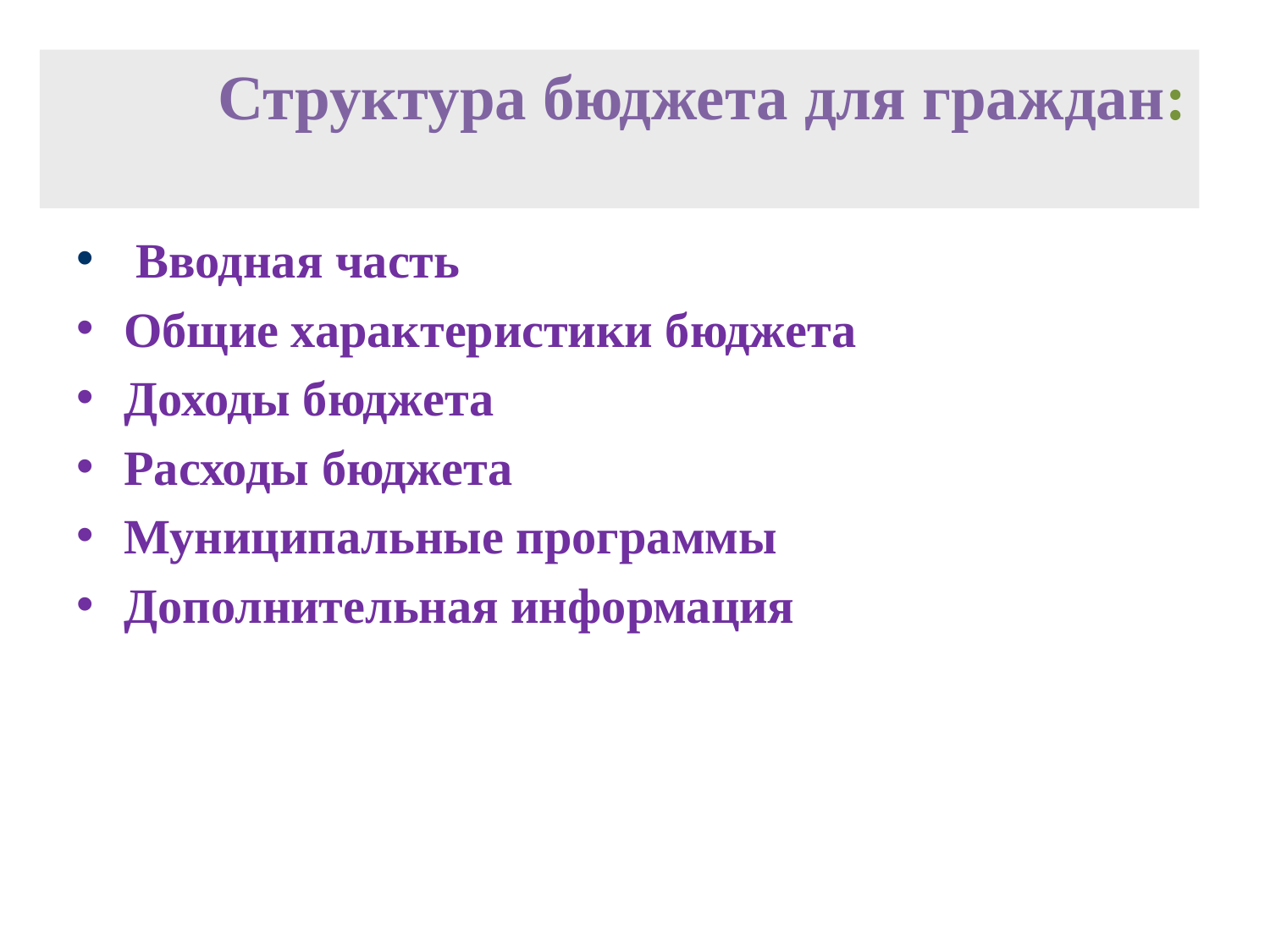

Вводная часть
Общие характеристики бюджета
Доходы бюджета
Расходы бюджета
Муниципальные программы
Дополнительная информация
Структура бюджета для граждан: